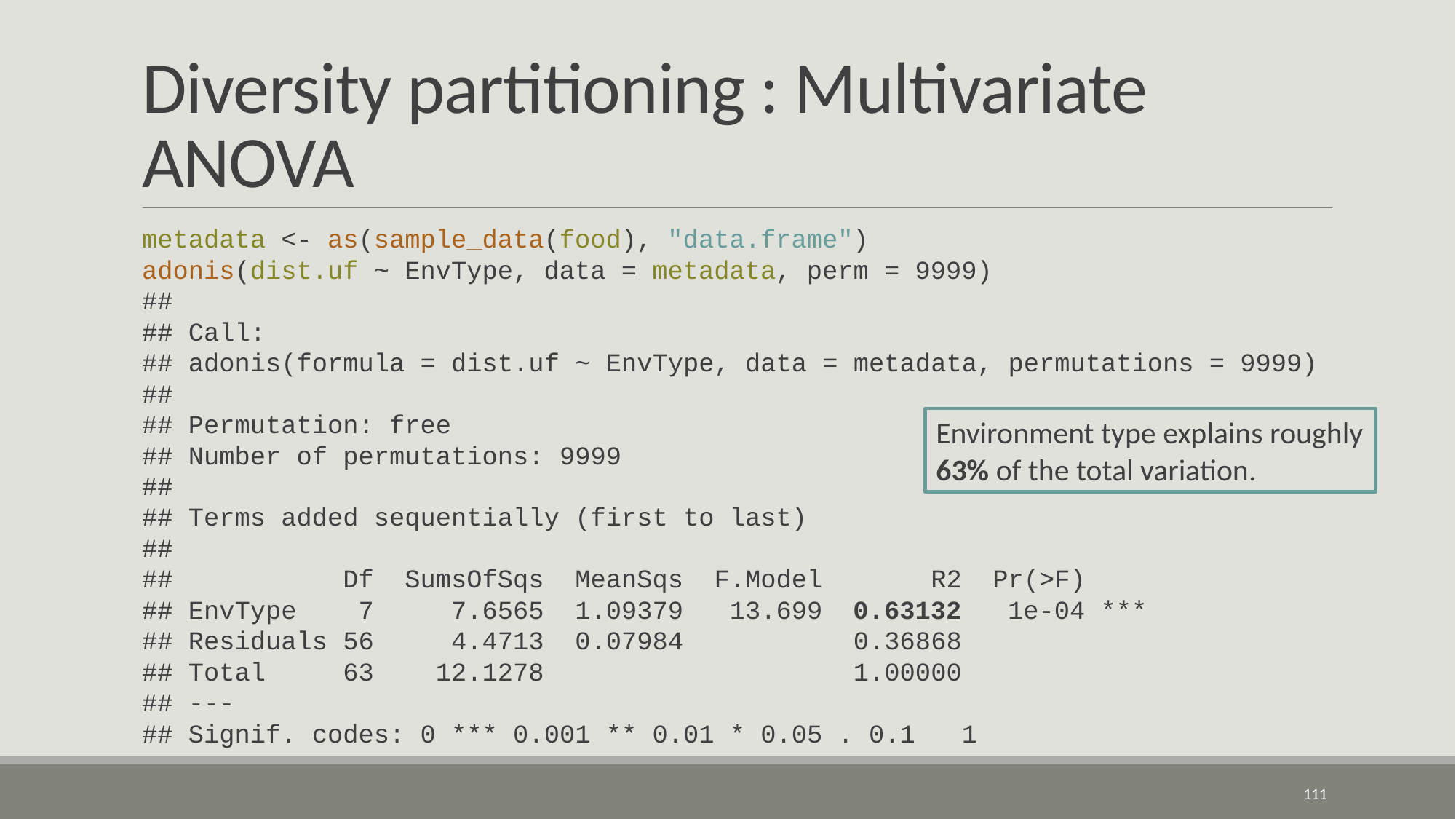

# Diversity partitioning : Multivariate ANOVA
metadata <- as(sample_data(food), "data.frame")
adonis(dist.uf ~ EnvType, data = metadata, perm = 9999)
##
## Call:
## adonis(formula = dist.uf ~ EnvType, data = metadata, permutations = 9999)
##
## Permutation: free
## Number of permutations: 9999
##
## Terms added sequentially (first to last)
##
##           Df  SumsOfSqs  MeanSqs  F.Model       R2  Pr(>F)
## EnvType    7     7.6565  1.09379   13.699  0.63132   1e-04 ***
## Residuals 56     4.4713  0.07984           0.36868
## Total     63    12.1278                    1.00000
## ---
## Signif. codes: 0 *** 0.001 ** 0.01 * 0.05 . 0.1   1
Environment type explains roughly 63% of the total variation.
111